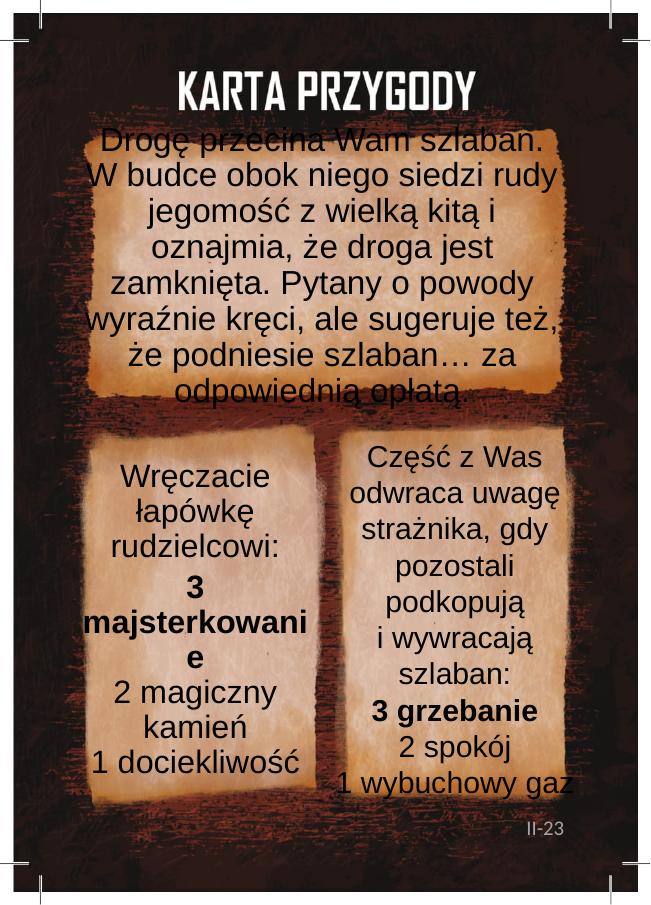

# Drogę przecina Wam szlaban. W budce obok niego siedzi rudy jegomość z wielką kitą i oznajmia, że droga jest zamknięta. Pytany o powody wyraźnie kręci, ale sugeruje też, że podniesie szlaban… za odpowiednią opłatą.
Część z Was odwraca uwagę strażnika, gdy pozostali podkopują
i wywracają szlaban:
3 grzebanie
2 spokój
1 wybuchowy gaz
Wręczacie łapówkę rudzielcowi:
3 majsterkowanie
2 magiczny kamień
1 dociekliwość
II-23